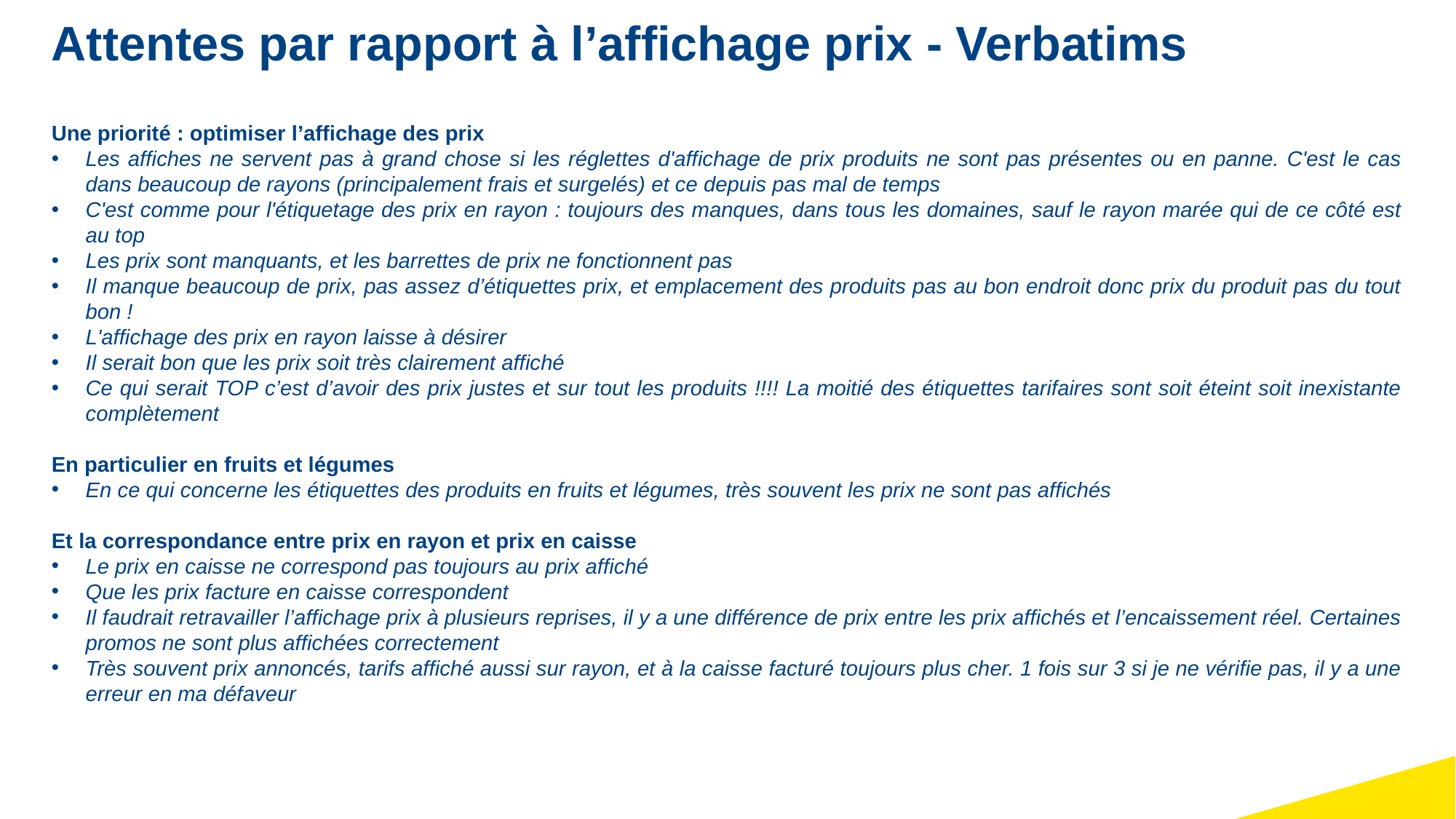

Attentes par rapport à l’affichage prix - Verbatims
Une priorité : optimiser l’affichage des prix
Les affiches ne servent pas à grand chose si les réglettes d'affichage de prix produits ne sont pas présentes ou en panne. C'est le cas dans beaucoup de rayons (principalement frais et surgelés) et ce depuis pas mal de temps
C'est comme pour l'étiquetage des prix en rayon : toujours des manques, dans tous les domaines, sauf le rayon marée qui de ce côté est au top
Les prix sont manquants, et les barrettes de prix ne fonctionnent pas
Il manque beaucoup de prix, pas assez d’étiquettes prix, et emplacement des produits pas au bon endroit donc prix du produit pas du tout bon !
L'affichage des prix en rayon laisse à désirer
Il serait bon que les prix soit très clairement affiché
Ce qui serait TOP c’est d’avoir des prix justes et sur tout les produits !!!! La moitié des étiquettes tarifaires sont soit éteint soit inexistante complètement

En particulier en fruits et légumes
En ce qui concerne les étiquettes des produits en fruits et légumes, très souvent les prix ne sont pas affichés

Et la correspondance entre prix en rayon et prix en caisse
Le prix en caisse ne correspond pas toujours au prix affiché
Que les prix facture en caisse correspondent
Il faudrait retravailler l’affichage prix à plusieurs reprises, il y a une différence de prix entre les prix affichés et l’encaissement réel. Certaines promos ne sont plus affichées correctement
Très souvent prix annoncés, tarifs affiché aussi sur rayon, et à la caisse facturé toujours plus cher. 1 fois sur 3 si je ne vérifie pas, il y a une erreur en ma défaveur